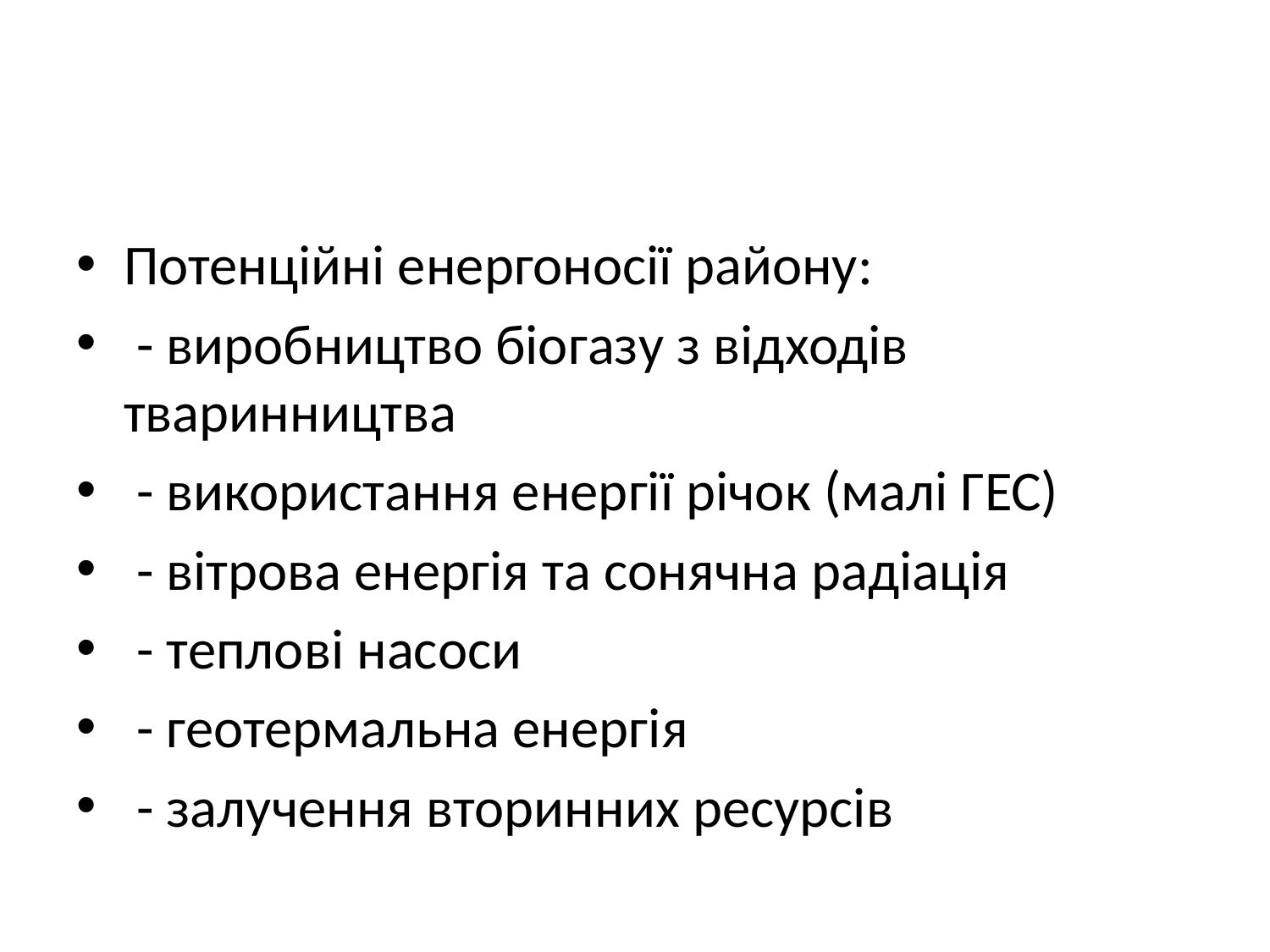

#
Потенційні енергоносії району:
 - виробництво біогазу з відходів тваринництва
 - використання енергії річок (малі ГЕС)
 - вітрова енергія та сонячна радіація
 - теплові насоси
 - геотермальна енергія
 - залучення вторинних ресурсів